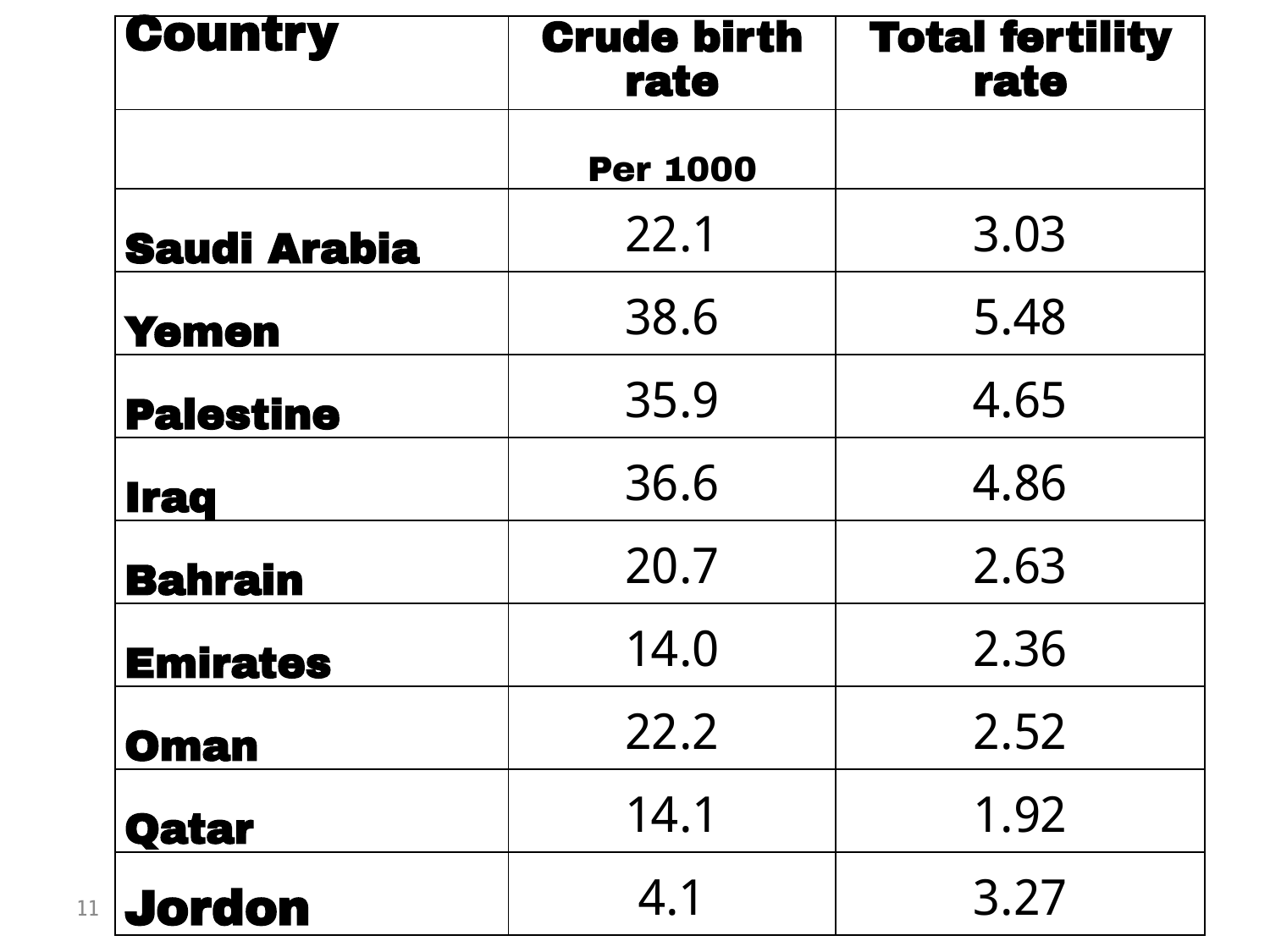

| Country | Crude birth rate | Total fertility rate |
| --- | --- | --- |
|  | Per 1000 |  |
| Saudi Arabia | 22.1 | 3.03 |
| Yemen | 38.6 | 5.48 |
| Palestine | 35.9 | 4.65 |
| Iraq | 36.6 | 4.86 |
| Bahrain | 20.7 | 2.63 |
| Emirates | 14.0 | 2.36 |
| Oman | 22.2 | 2.52 |
| Qatar | 14.1 | 1.92 |
| Jordon | 4.1 | 3.27 |
11